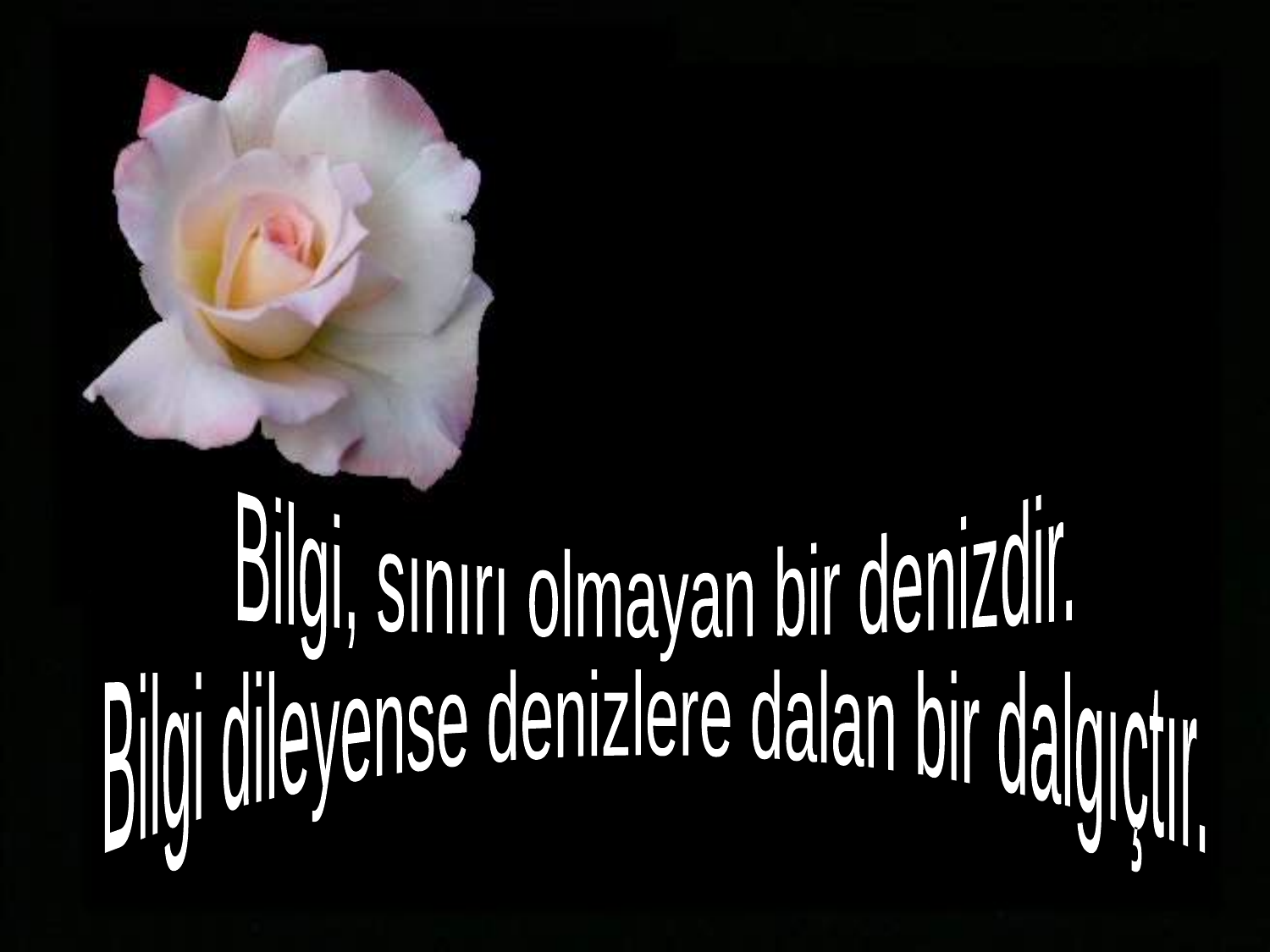

Bilgi, sınırı olmayan bir denizdir.
Bilgi dileyense denizlere dalan bir dalgıçtır.